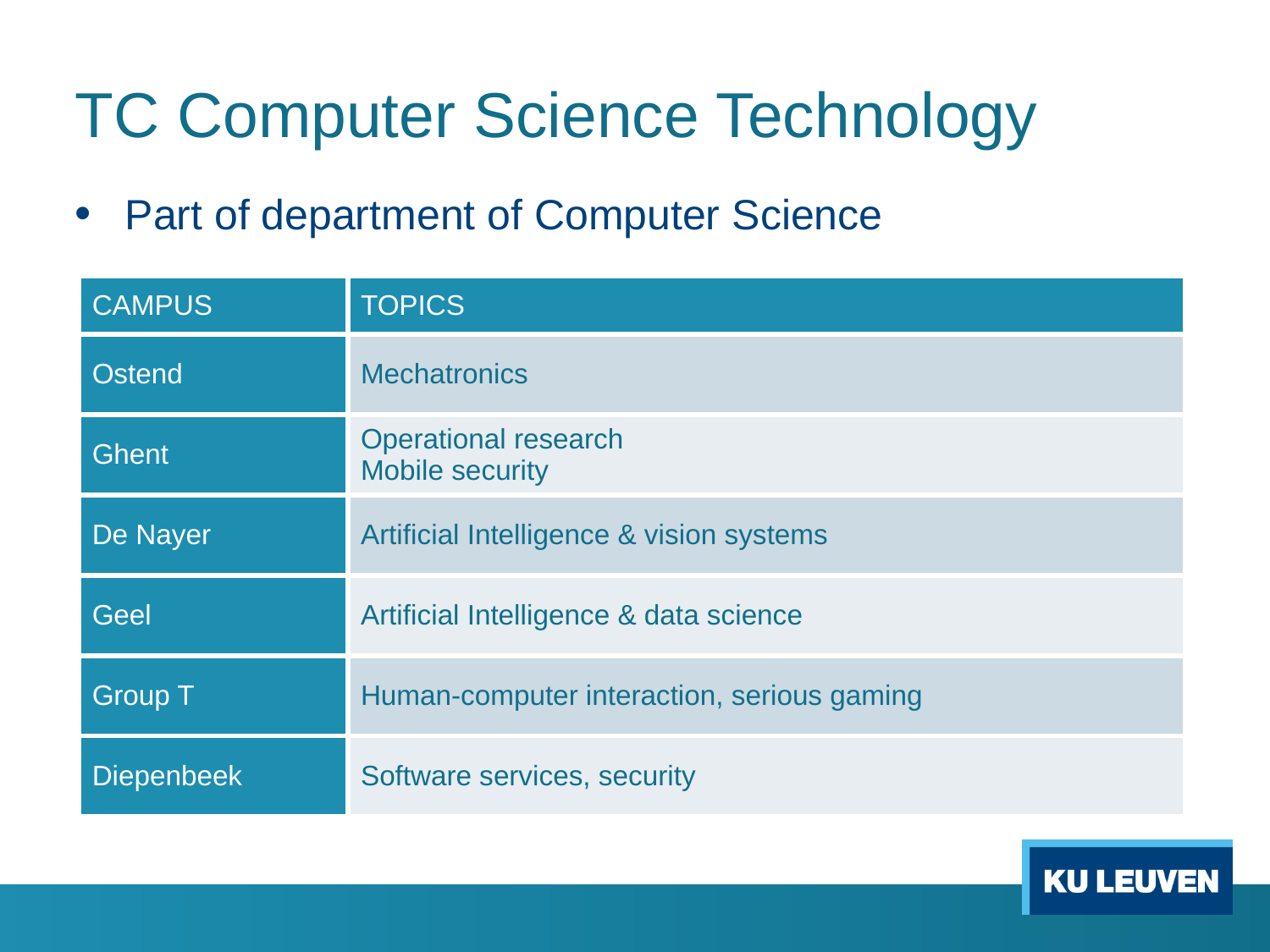

# TC Computer Science Technology
Part of department of Computer Science
| CAMPUS | TOPICS |
| --- | --- |
| Ostend | Mechatronics |
| Ghent | Operational research Mobile security |
| De Nayer | Artificial Intelligence & vision systems |
| Geel | Artificial Intelligence & data science |
| Group T | Human-computer interaction, serious gaming |
| Diepenbeek | Software services, security |